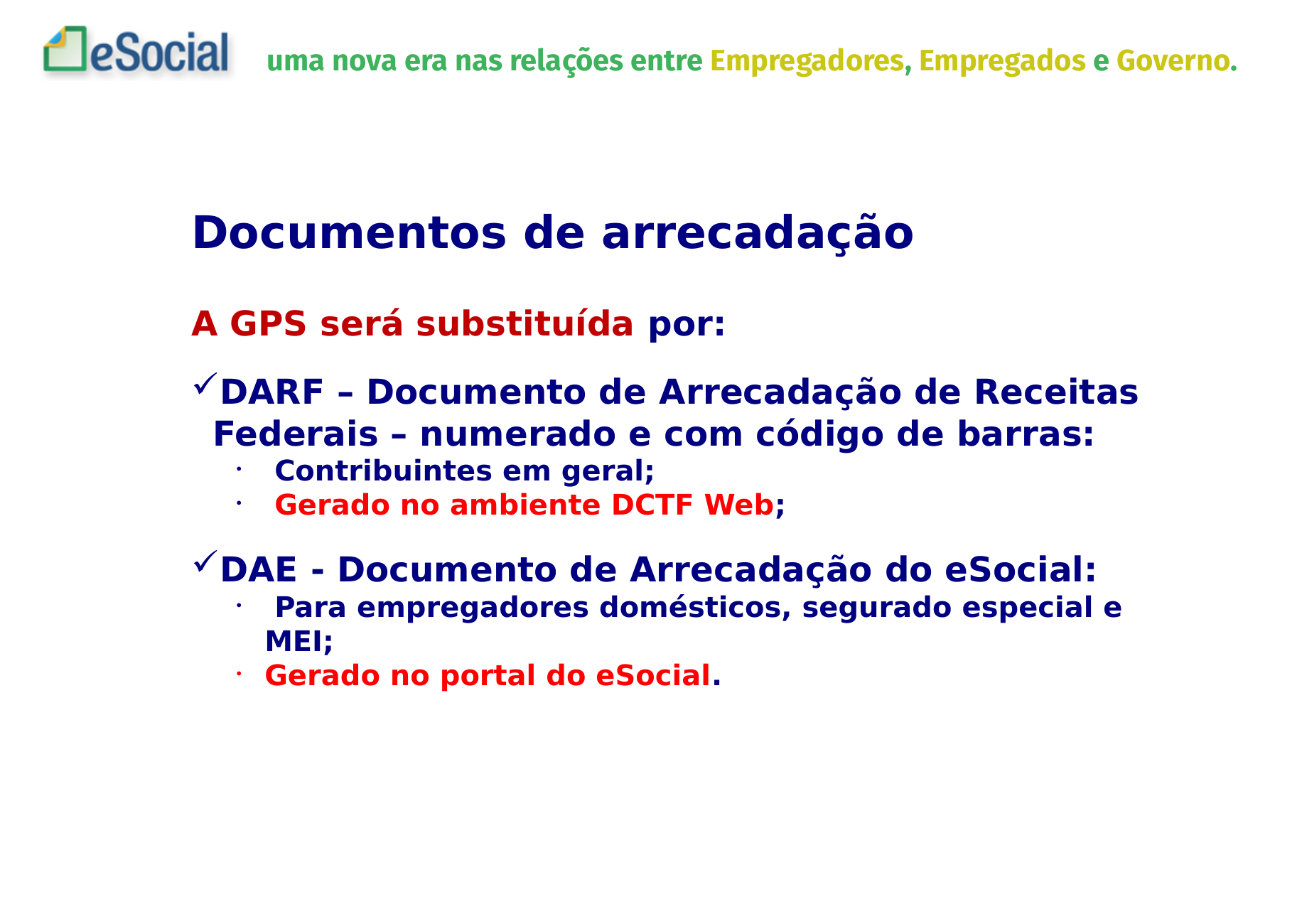

Documentos de arrecadação
A GPS será substituída por:

DARF – Documento de Arrecadação de Receitas Federais – numerado e com código de barras:
 Contribuintes em geral;
 Gerado no ambiente DCTF Web;

DAE - Documento de Arrecadação do eSocial:
 Para empregadores domésticos, segurado especial e MEI;
Gerado no portal do eSocial.